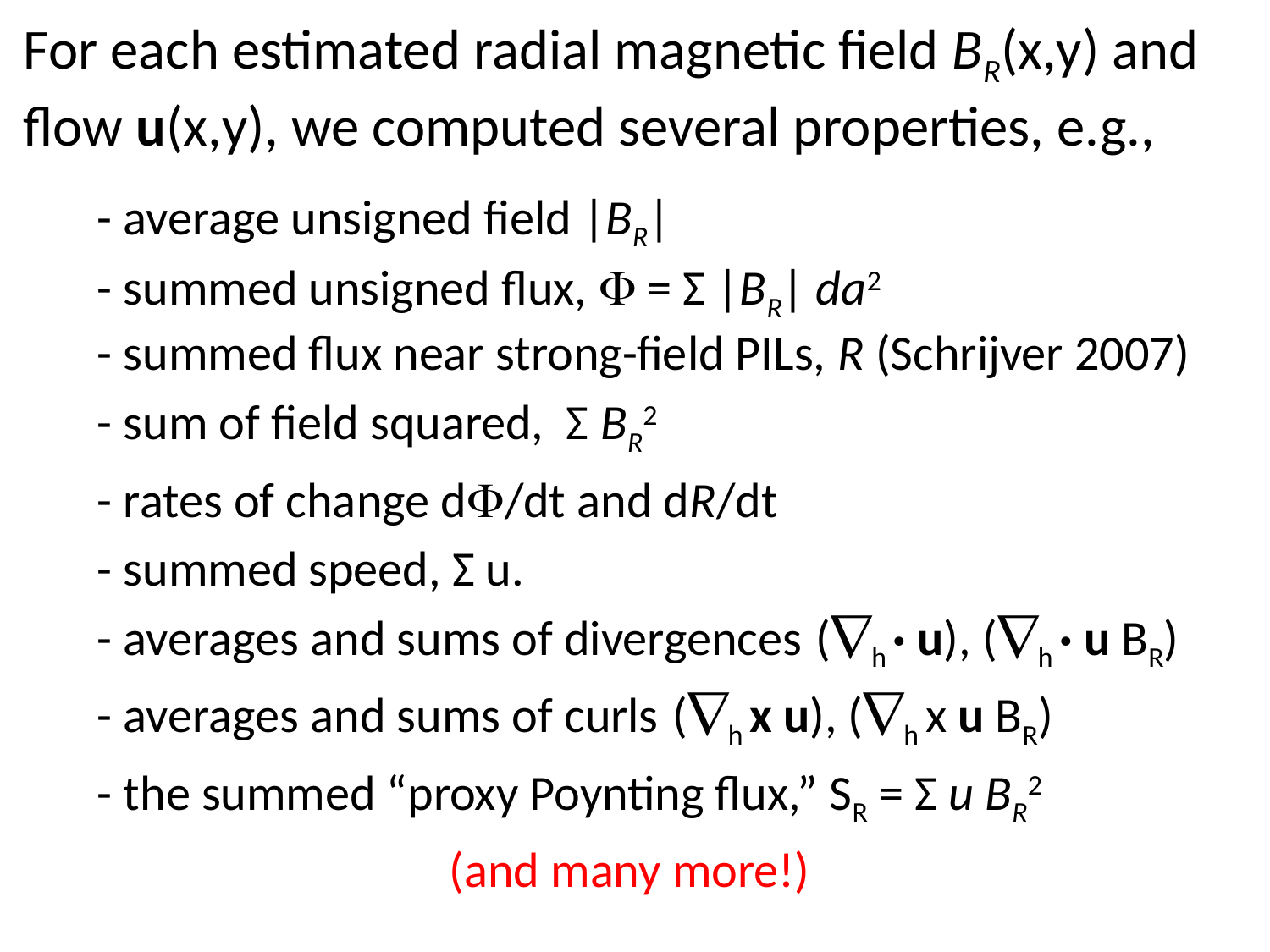

# For each estimated radial magnetic field BR(x,y) and flow u(x,y), we computed several properties, e.g.,
	- average unsigned field |BR|
	- summed unsigned flux, Φ = Σ |BR| da2
	- summed flux near strong-field PILs, R (Schrijver 2007)
	- sum of field squared,  Σ BR2
	- rates of change dΦ/dt and dR/dt
	- summed speed, Σ u.
	- averages and sums of divergences (∇h · u), (∇h · u BR)
	- averages and sums of curls (∇h x u), (∇h x u BR)
	- the summed “proxy Poynting flux,” SR = Σ u BR2
(and many more!)